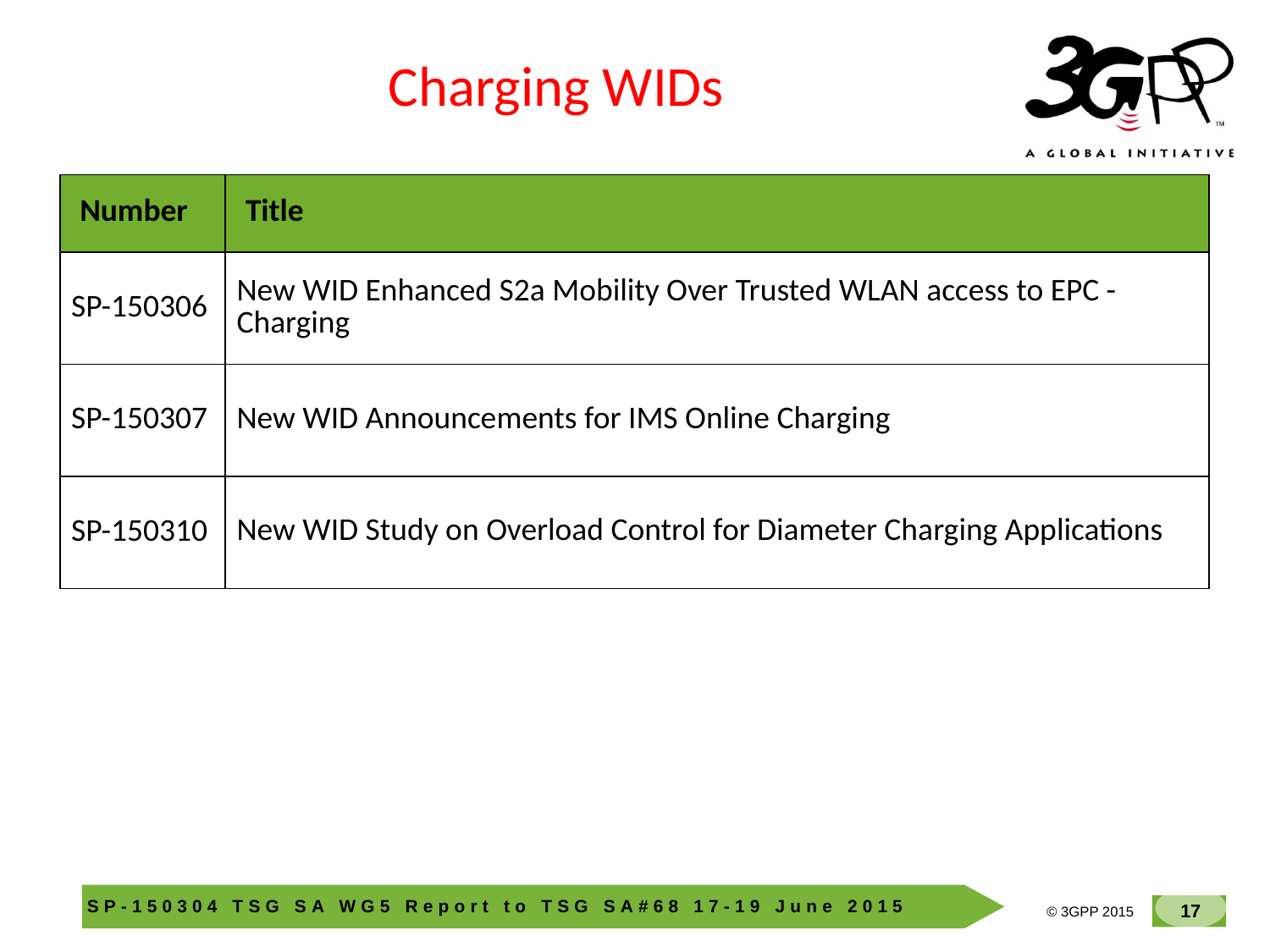

Charging WIDs
| Number | Title |
| --- | --- |
| SP-150306 | New WID Enhanced S2a Mobility Over Trusted WLAN access to EPC - Charging |
| SP-150307 | New WID Announcements for IMS Online Charging |
| SP-150310 | New WID Study on Overload Control for Diameter Charging Applications |